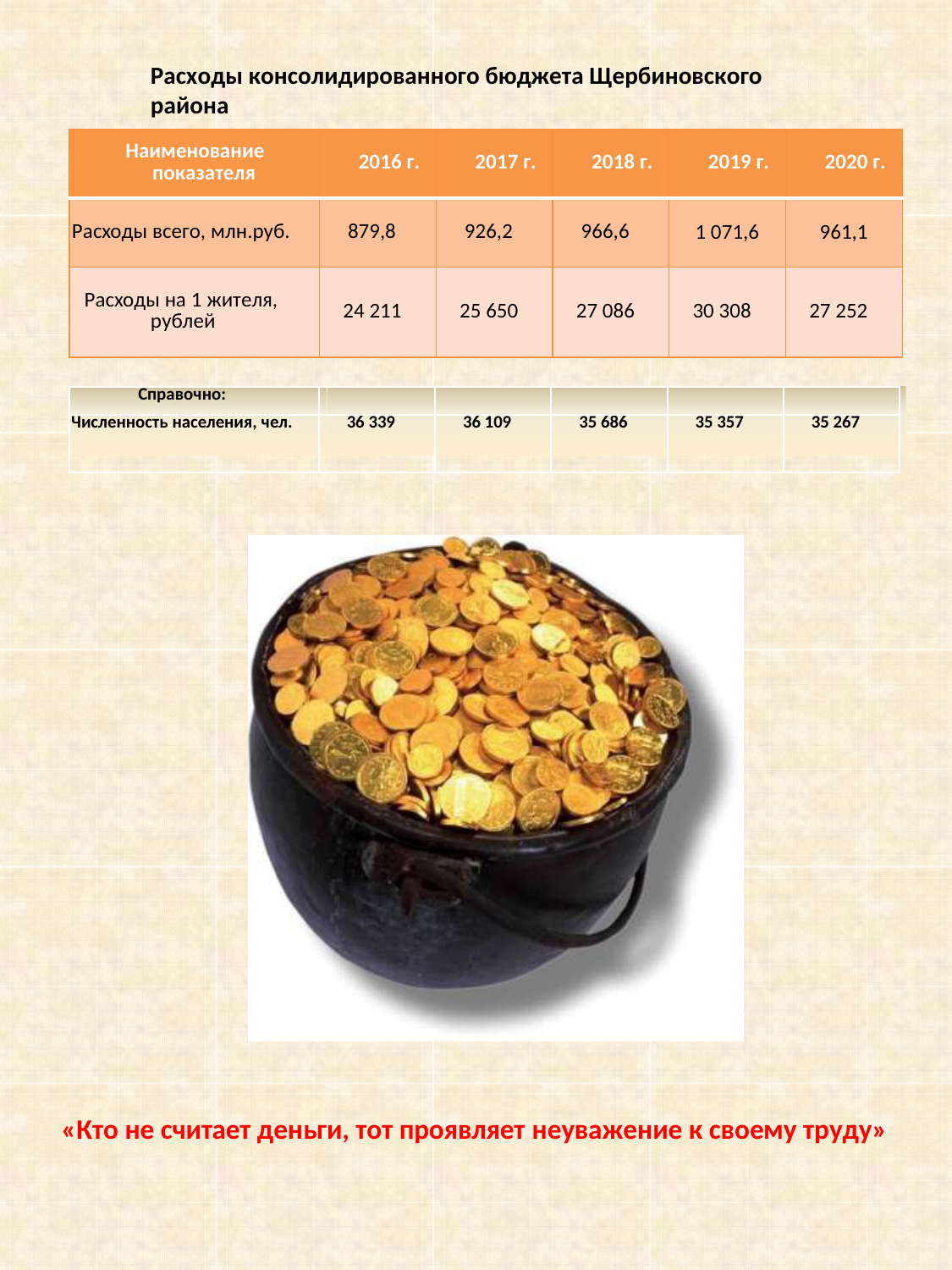

Расходы консолидированного бюджета Щербиновского района
| Наименование показателя | 2016 г. | 2017 г. | 2018 г. | 2019 г. | 2020 г. |
| --- | --- | --- | --- | --- | --- |
| Расходы всего, млн.руб. | 879,8 | 926,2 | 966,6 | 1 071,6 | 961,1 |
| Расходы на 1 жителя, рублей | 24 211 | 25 650 | 27 086 | 30 308 | 27 252 |

| Справочно: |  |  |  |  |  |
| --- | --- | --- | --- | --- | --- |
| Численность населения, чел. | 36 339 | 36 109 | 35 686 | 35 357 | 35 267 |

«Кто не считает деньги, тот проявляет неуважение к своему труду»